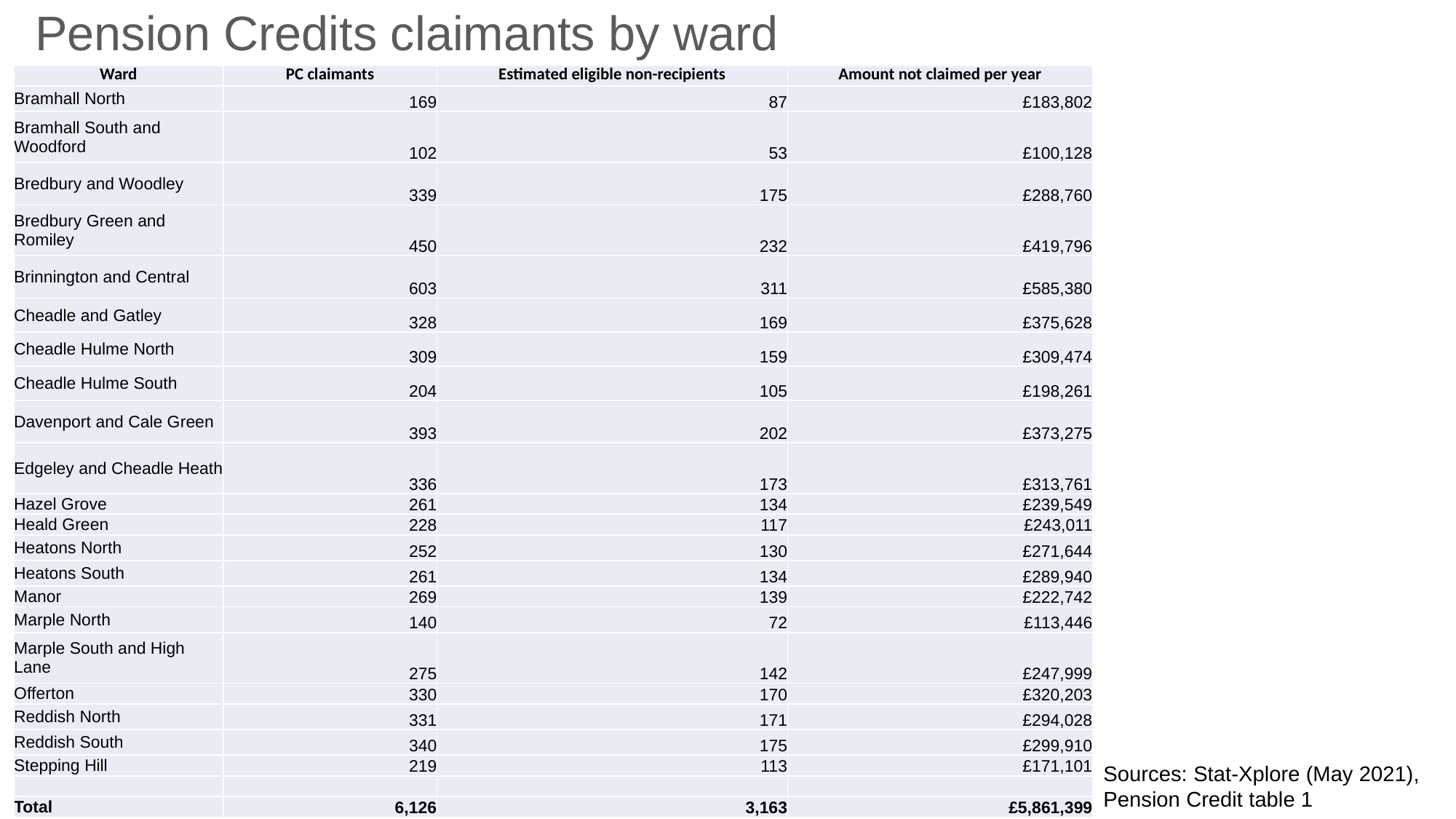

# Pension Credits claimants by ward
| Ward | PC claimants | Estimated eligible non-recipients | Amount not claimed per year |
| --- | --- | --- | --- |
| Bramhall North | 169 | 87 | £183,802 |
| Bramhall South and Woodford | 102 | 53 | £100,128 |
| Bredbury and Woodley | 339 | 175 | £288,760 |
| Bredbury Green and Romiley | 450 | 232 | £419,796 |
| Brinnington and Central | 603 | 311 | £585,380 |
| Cheadle and Gatley | 328 | 169 | £375,628 |
| Cheadle Hulme North | 309 | 159 | £309,474 |
| Cheadle Hulme South | 204 | 105 | £198,261 |
| Davenport and Cale Green | 393 | 202 | £373,275 |
| Edgeley and Cheadle Heath | 336 | 173 | £313,761 |
| Hazel Grove | 261 | 134 | £239,549 |
| Heald Green | 228 | 117 | £243,011 |
| Heatons North | 252 | 130 | £271,644 |
| Heatons South | 261 | 134 | £289,940 |
| Manor | 269 | 139 | £222,742 |
| Marple North | 140 | 72 | £113,446 |
| Marple South and High Lane | 275 | 142 | £247,999 |
| Offerton | 330 | 170 | £320,203 |
| Reddish North | 331 | 171 | £294,028 |
| Reddish South | 340 | 175 | £299,910 |
| Stepping Hill | 219 | 113 | £171,101 |
|  |  |  |  |
| Total | 6,126 | 3,163 | £5,861,399 |
Sources: Stat-Xplore (May 2021), Pension Credit table 1